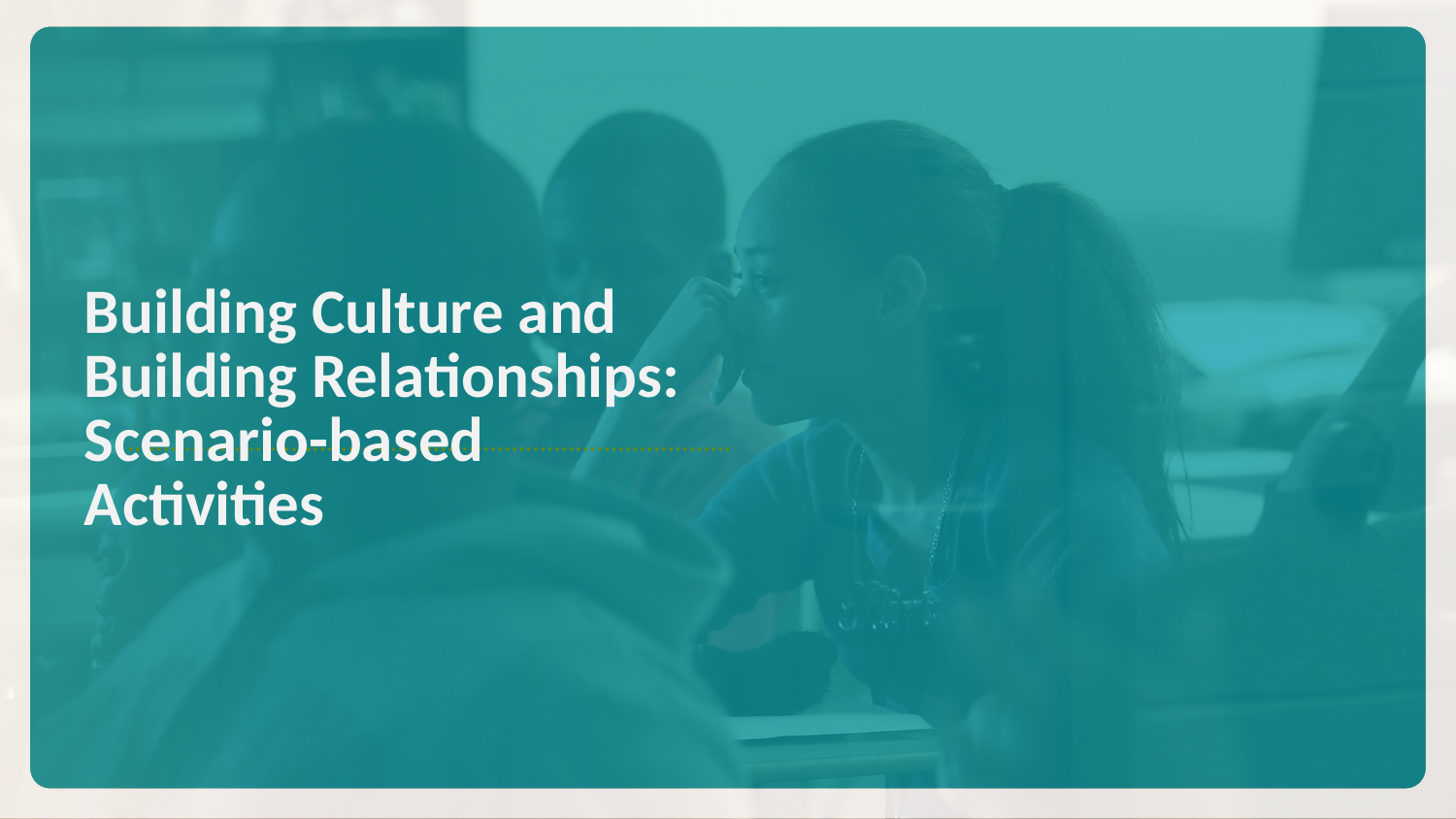

# Building Culture and Building Relationships: Scenario-based Activities